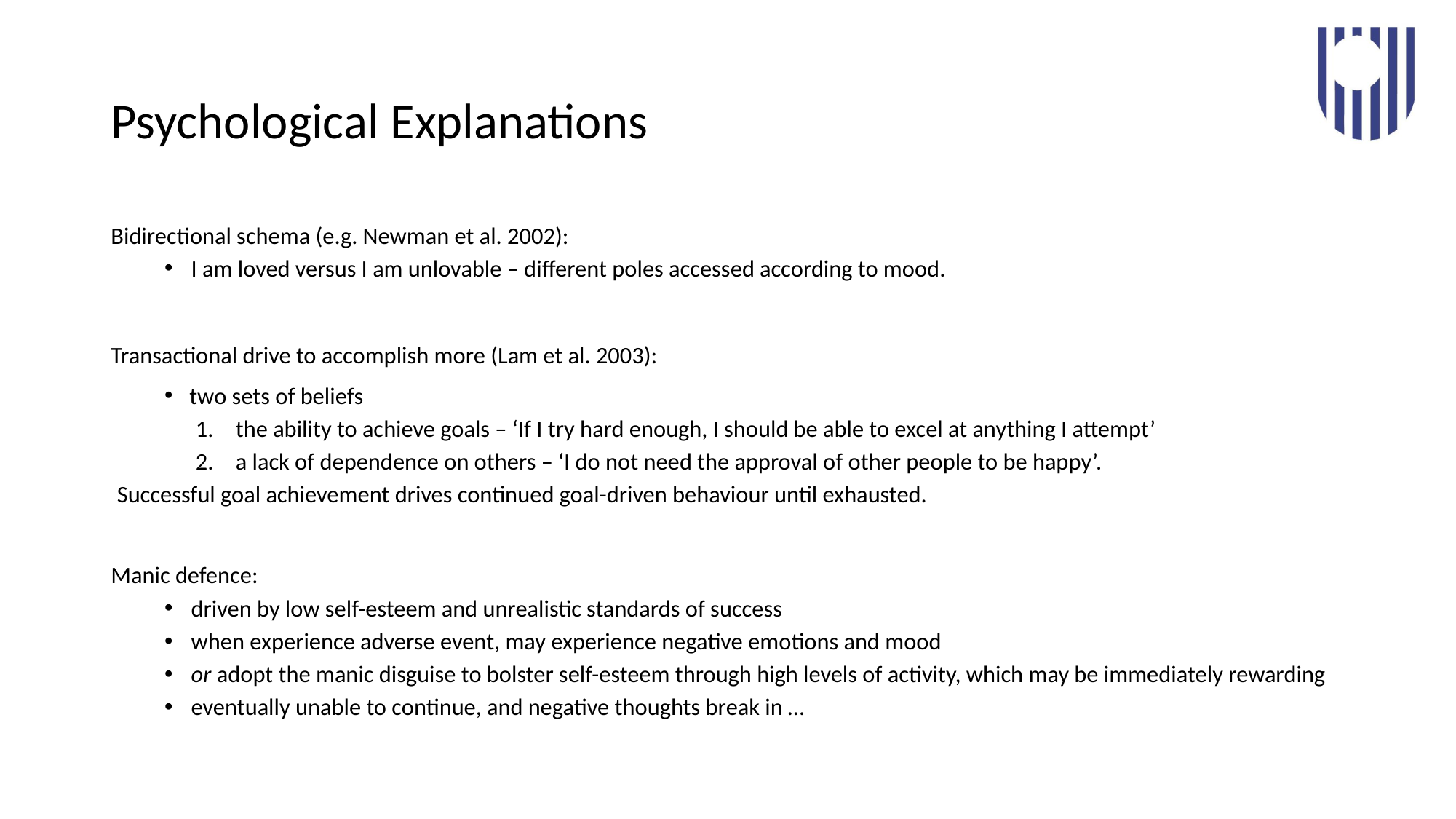

# Psychological Explanations
Bidirectional schema (e.g. Newman et al. 2002):
I am loved versus I am unlovable – different poles accessed according to mood.

Transactional drive to accomplish more (Lam et al. 2003):
two sets of beliefs
the ability to achieve goals – ‘If I try hard enough, I should be able to excel at anything I attempt’
a lack of dependence on others – ‘I do not need the approval of other people to be happy’.
Successful goal achievement drives continued goal-driven behaviour until exhausted.

Manic defence:
driven by low self-esteem and unrealistic standards of success
when experience adverse event, may experience negative emotions and mood
or adopt the manic disguise to bolster self-esteem through high levels of activity, which may be immediately rewarding
eventually unable to continue, and negative thoughts break in …